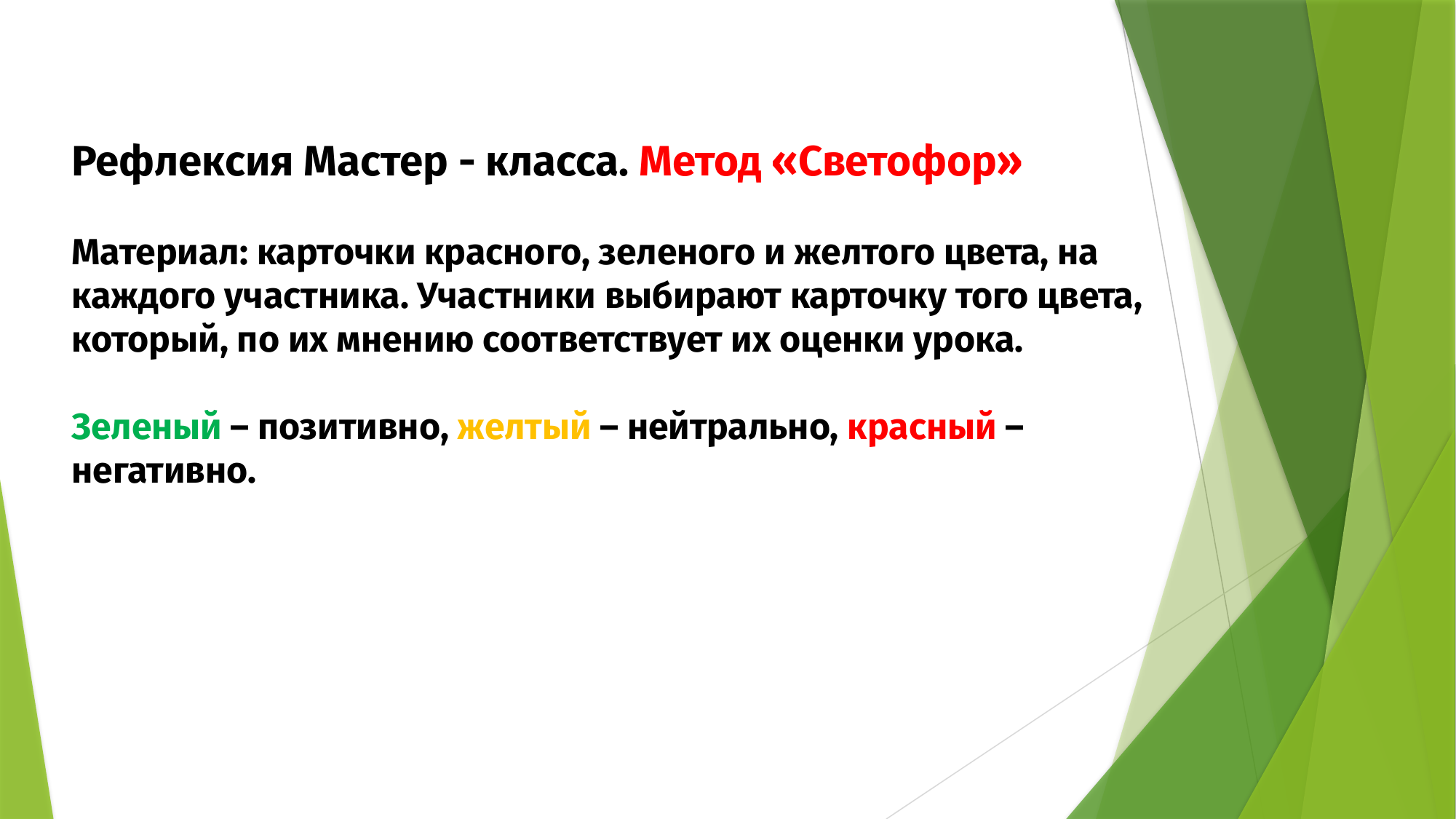

Рефлексия Мастер - класса. Метод «Светофор»

Материал: карточки красного, зеленого и желтого цвета, на каждого участника. Участники выбирают карточку того цвета, который, по их мнению соответствует их оценки урока.
Зеленый – позитивно, желтый – нейтрально, красный – негативно.